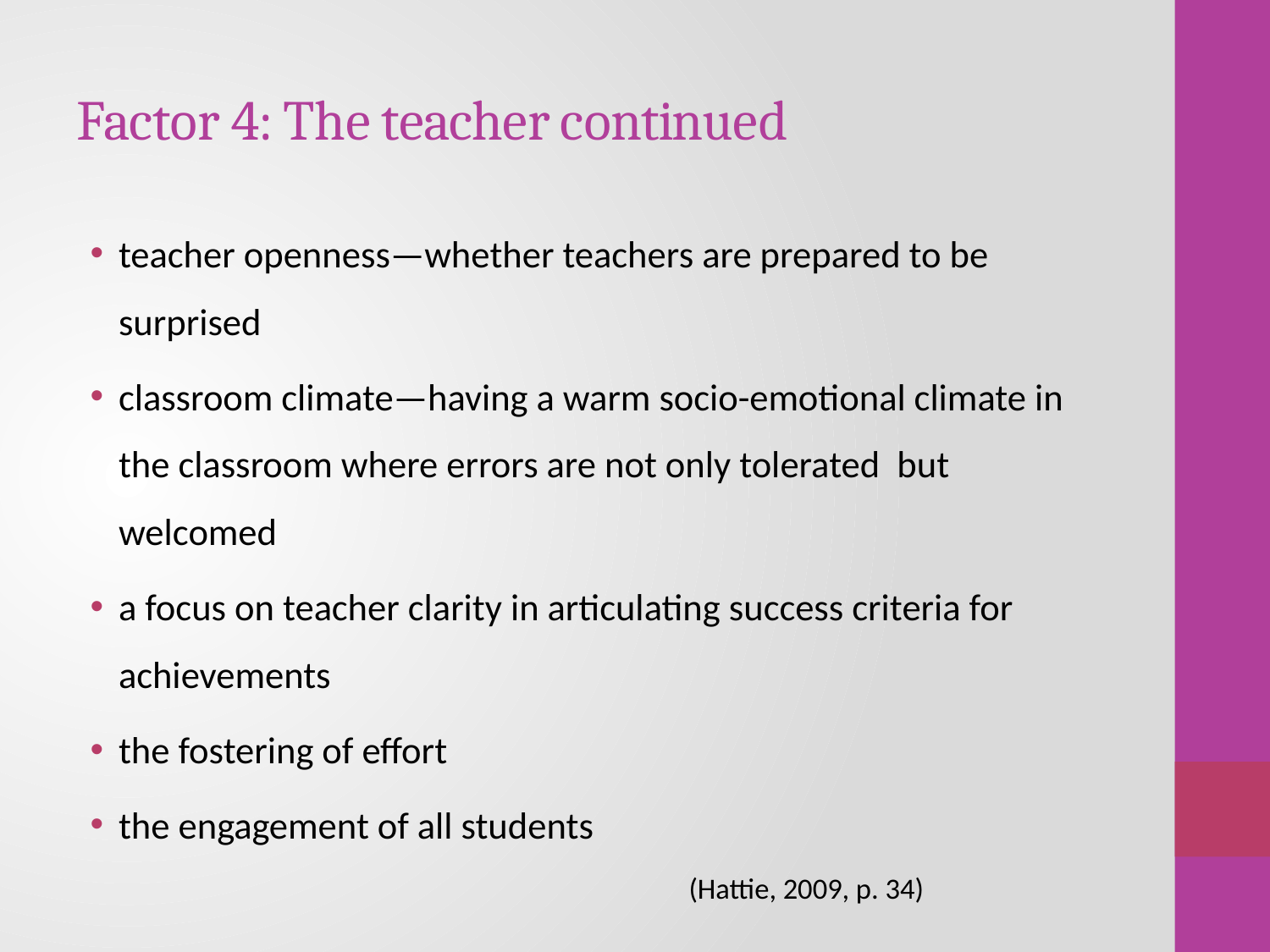

# Factor 4: The teacher continued
teacher openness—whether teachers are prepared to be surprised
classroom climate—having a warm socio-emotional climate in the classroom where errors are not only tolerated  but welcomed
a focus on teacher clarity in articulating success criteria for achievements
the fostering of effort
the engagement of all students
                                                               (Hattie, 2009, p. 34)